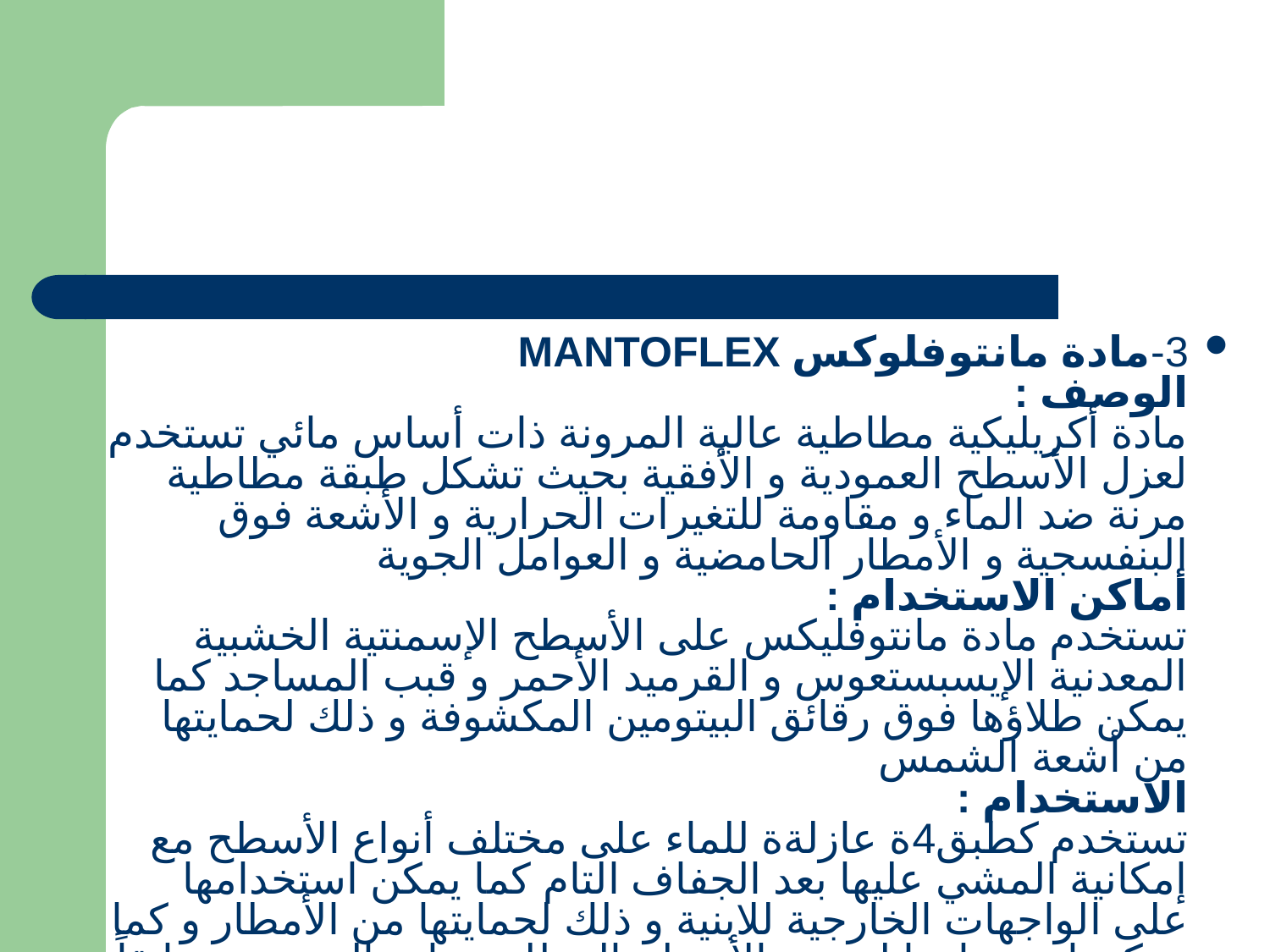

3-مادة مانتوفلوكس MANTOFLEX
الوصف :
مادة أكريليكية مطاطية عالية المرونة ذات أساس مائي تستخدم لعزل الأسطح العمودية و الأفقية بحيث تشكل طبقة مطاطية مرنة ضد الماء و مقاومة للتغيرات الحرارية و الأشعة فوق البنفسجية و الأمطار الحامضية و العوامل الجوية
أماكن الاستخدام :
تستخدم مادة مانتوفليكس على الأسطح الإسمنتية الخشبية المعدنية الإيسبستعوس و القرميد الأحمر و قبب المساجد كما يمكن طلاؤها فوق رقائق البيتومين المكشوفة و ذلك لحمايتها من أشعة الشمس
الاستخدام :
تستخدم كطبق4ة عازلةة للماء على مختلف أنواع الأسطح مع إمكانية المشي عليها بعد الجفاف التام كما يمكن استخدامها على الواجهات الخارجية للابنية و ذلك لحمايتها من الأمطار و كما يمكن استخدامها لترميم الأسطح المطلية بمادة البيتومين سابقاً